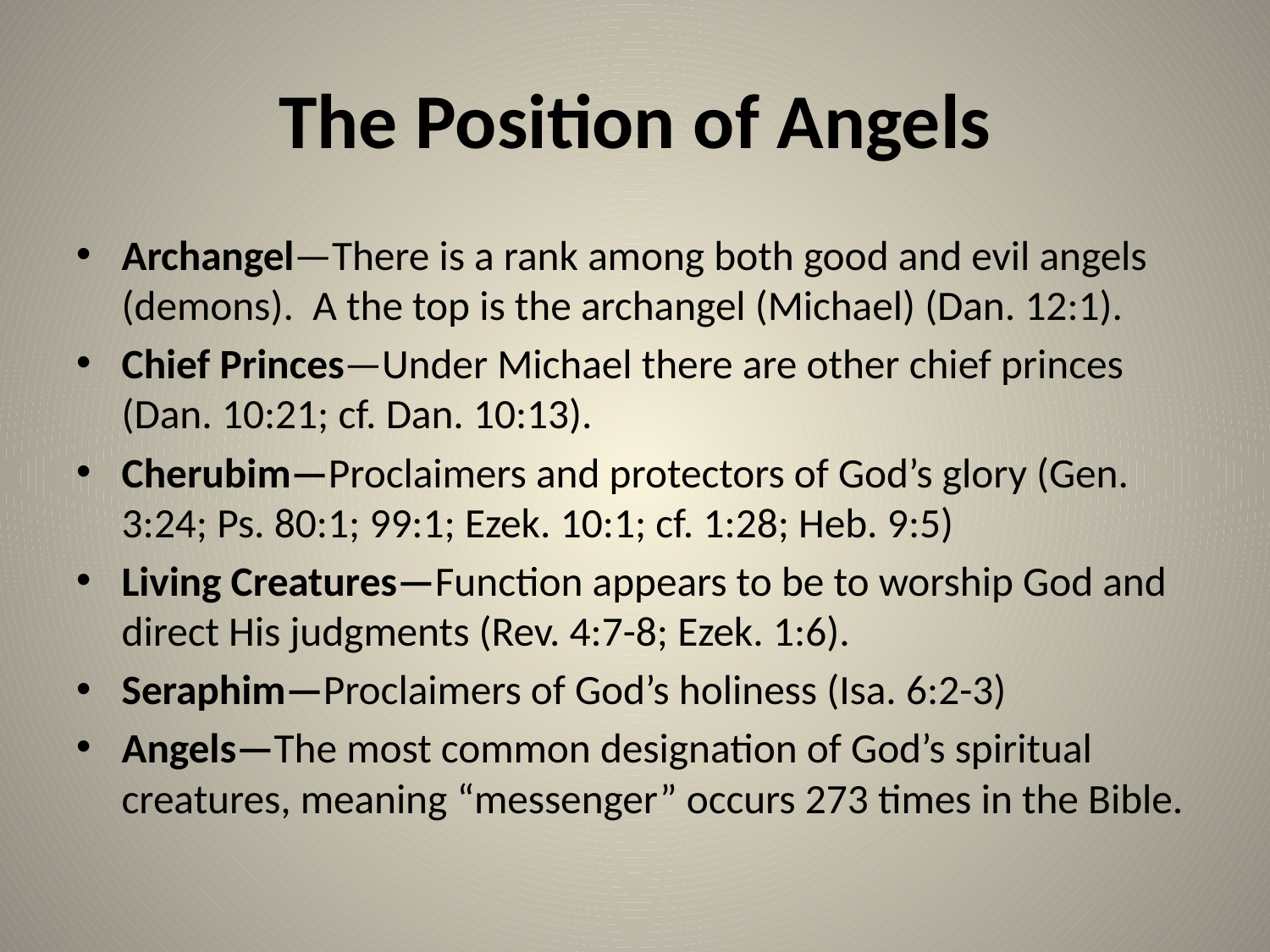

# The Position of Angels
Archangel—There is a rank among both good and evil angels (demons).  A the top is the archangel (Michael) (Dan. 12:1).
Chief Princes—Under Michael there are other chief princes (Dan. 10:21; cf. Dan. 10:13).
Cherubim—Proclaimers and protectors of God’s glory (Gen. 3:24; Ps. 80:1; 99:1; Ezek. 10:1; cf. 1:28; Heb. 9:5)
Living Creatures—Function appears to be to worship God and direct His judgments (Rev. 4:7-8; Ezek. 1:6).
Seraphim—Proclaimers of God’s holiness (Isa. 6:2-3)
Angels—The most common designation of God’s spiritual creatures, meaning “messenger” occurs 273 times in the Bible.